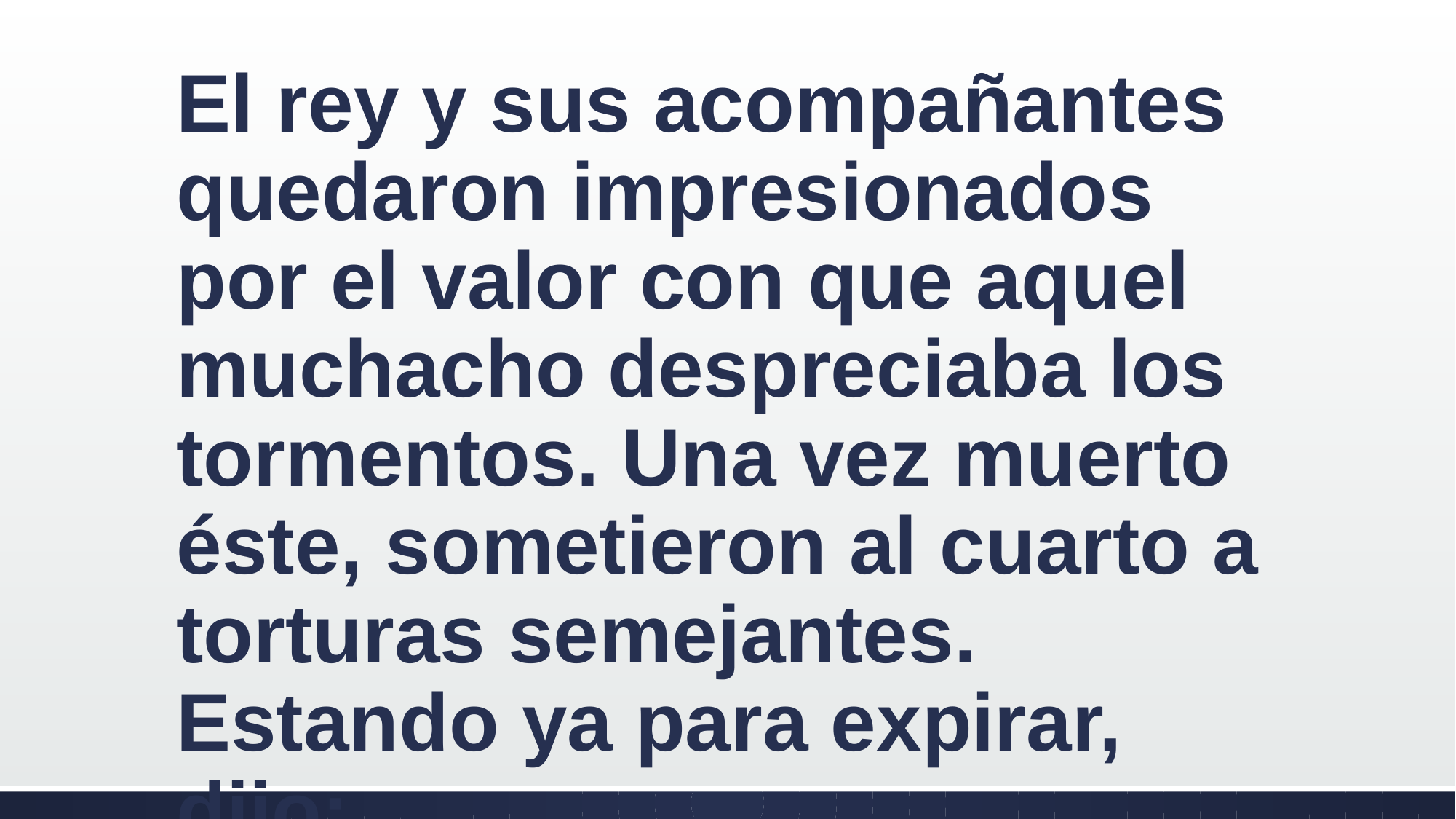

#
El rey y sus acompañantes quedaron impresionados por el valor con que aquel muchacho despreciaba los tormentos. Una vez muerto éste, sometieron al cuarto a torturas semejantes. Estando ya para expirar, dijo: